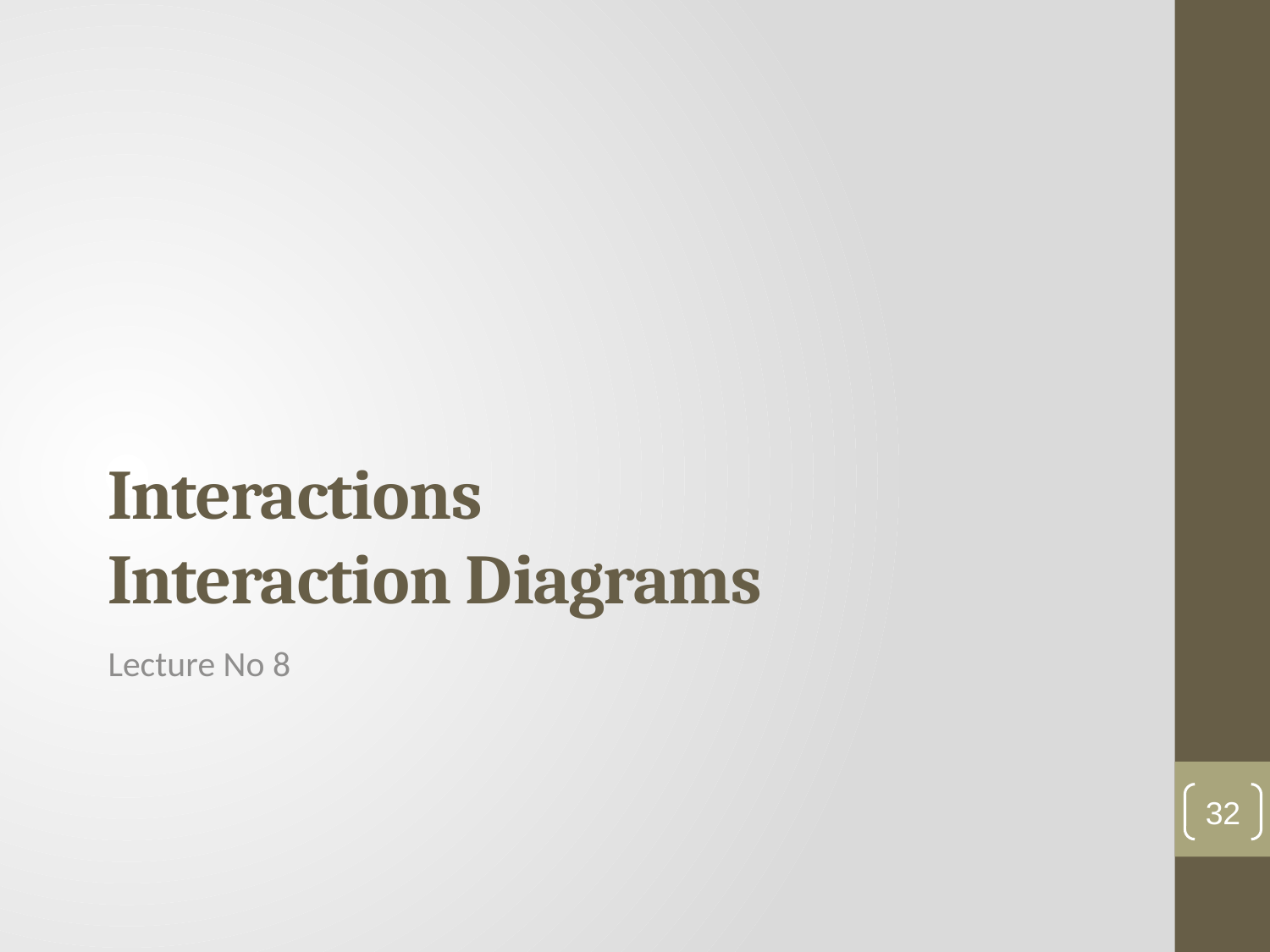

# Interactions Interaction Diagrams
Lecture No 8
32